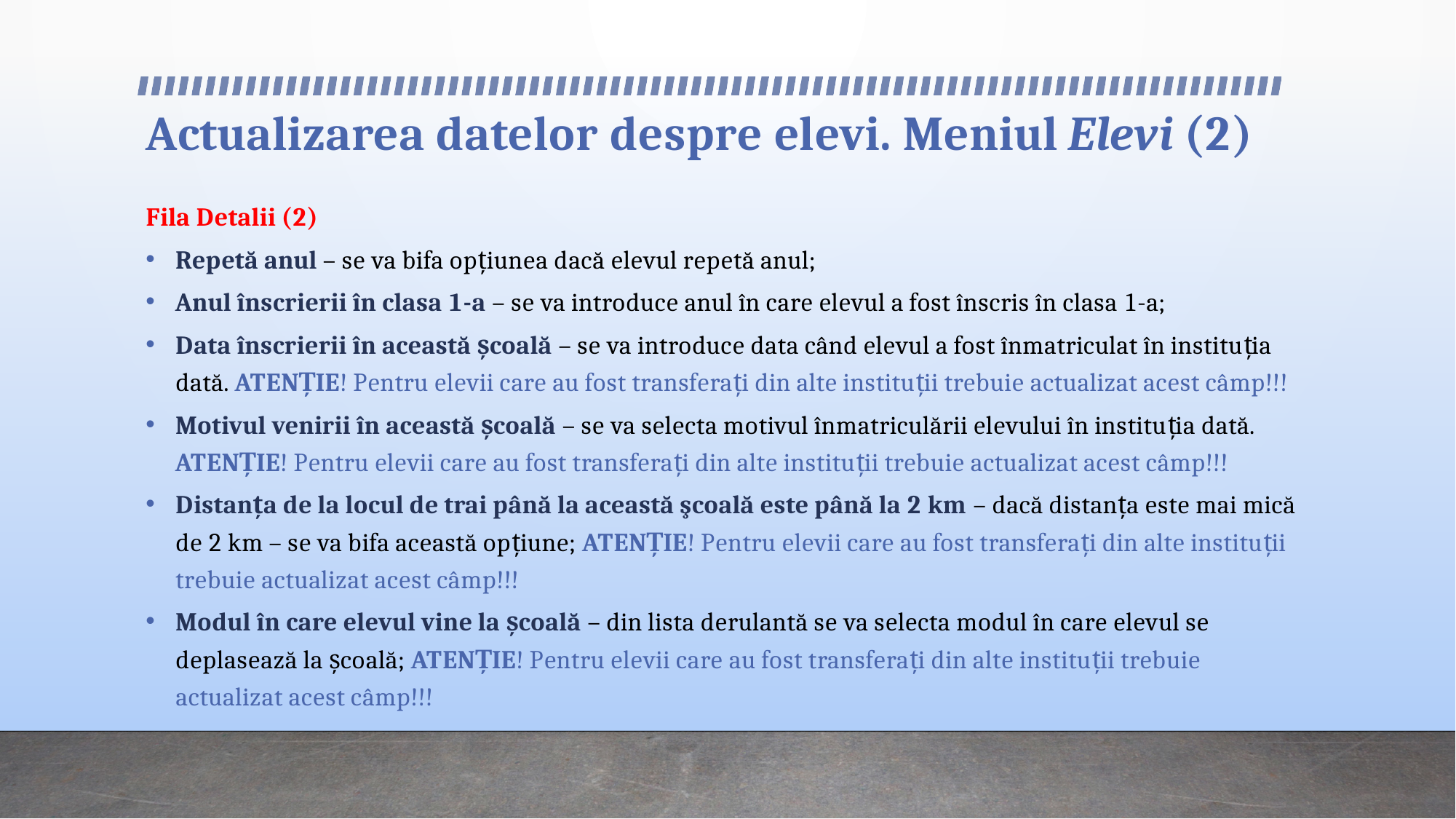

# Actualizarea datelor despre elevi. Meniul Elevi (2)
Fila Detalii (2)
Repetă anul – se va bifa opțiunea dacă elevul repetă anul;
Anul înscrierii în clasa 1-a – se va introduce anul în care elevul a fost înscris în clasa 1-a;
Data înscrierii în această școală – se va introduce data când elevul a fost înmatriculat în instituția dată. ATENȚIE! Pentru elevii care au fost transferați din alte instituții trebuie actualizat acest câmp!!!
Motivul venirii în această școală – se va selecta motivul înmatriculării elevului în instituția dată. ATENȚIE! Pentru elevii care au fost transferați din alte instituții trebuie actualizat acest câmp!!!
Distanța de la locul de trai până la această şcoală este până la 2 km – dacă distanța este mai mică de 2 km – se va bifa această opțiune; ATENȚIE! Pentru elevii care au fost transferați din alte instituții trebuie actualizat acest câmp!!!
Modul în care elevul vine la școală – din lista derulantă se va selecta modul în care elevul se deplasează la școală; ATENȚIE! Pentru elevii care au fost transferați din alte instituții trebuie actualizat acest câmp!!!